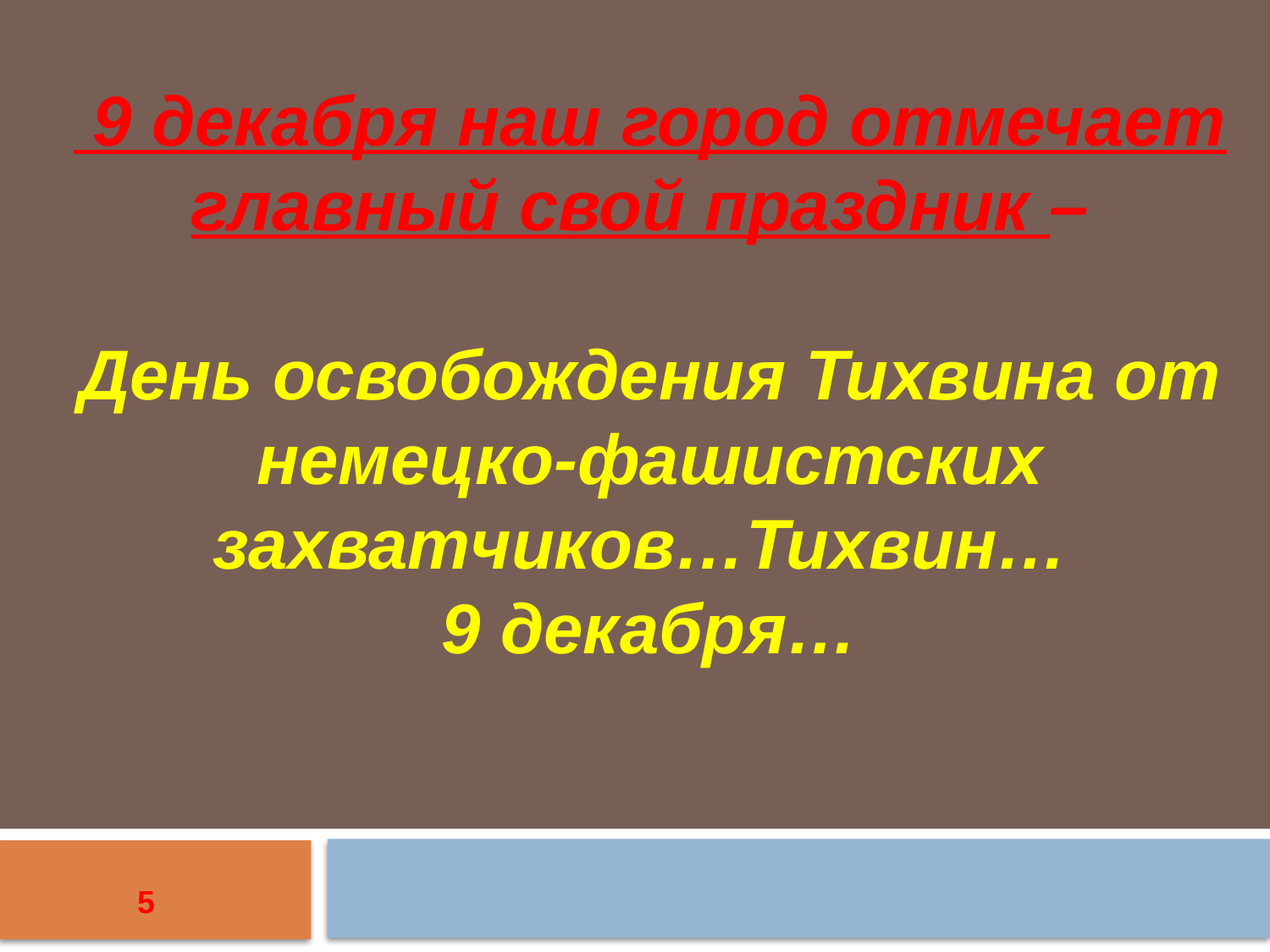

9 декабря наш город отмечает главный свой праздник –

День освобождения Тихвина от немецко-фашистских захватчиков…Тихвин…
9 декабря…
5